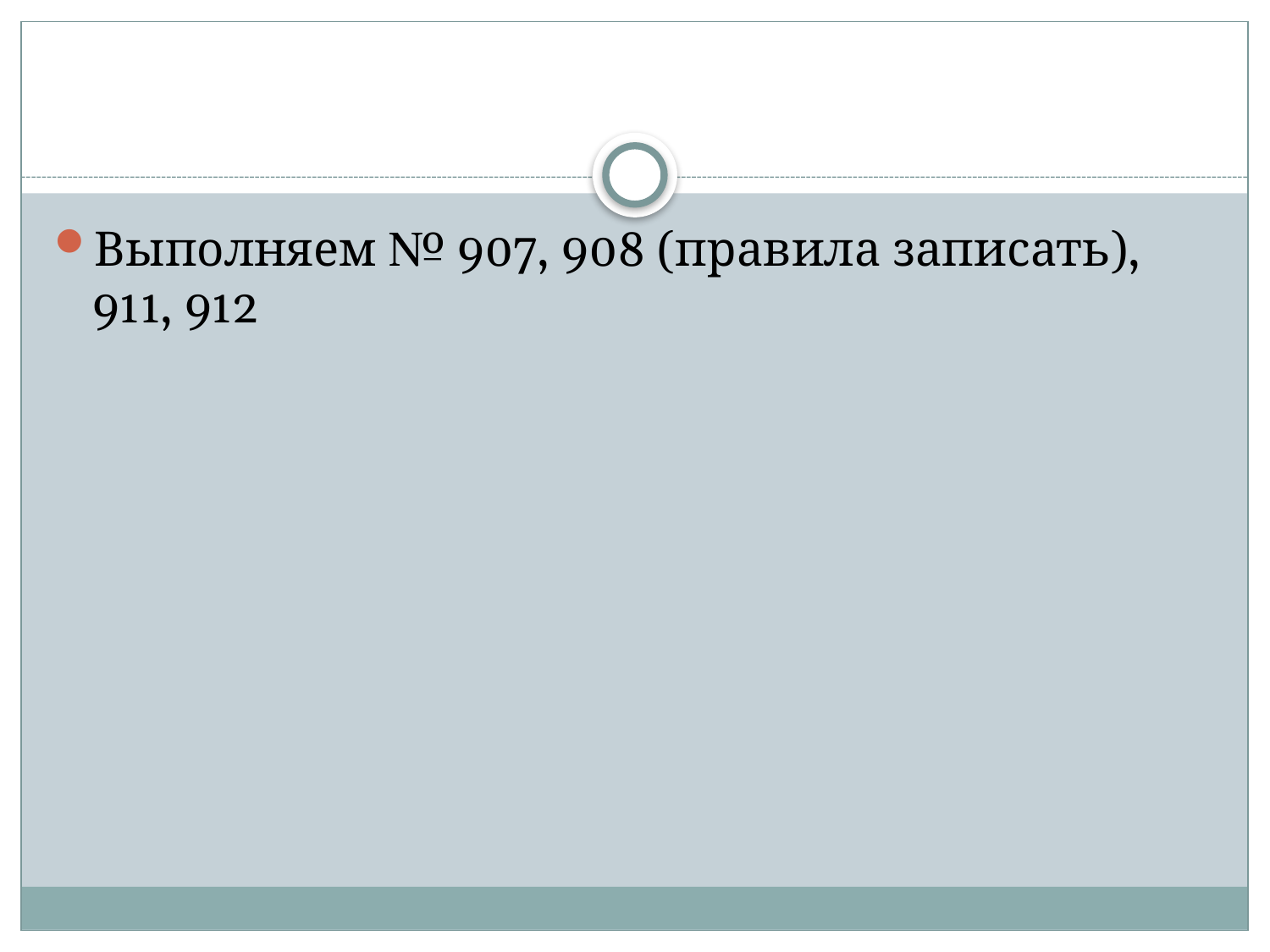

#
Выполняем № 907, 908 (правила записать), 911, 912